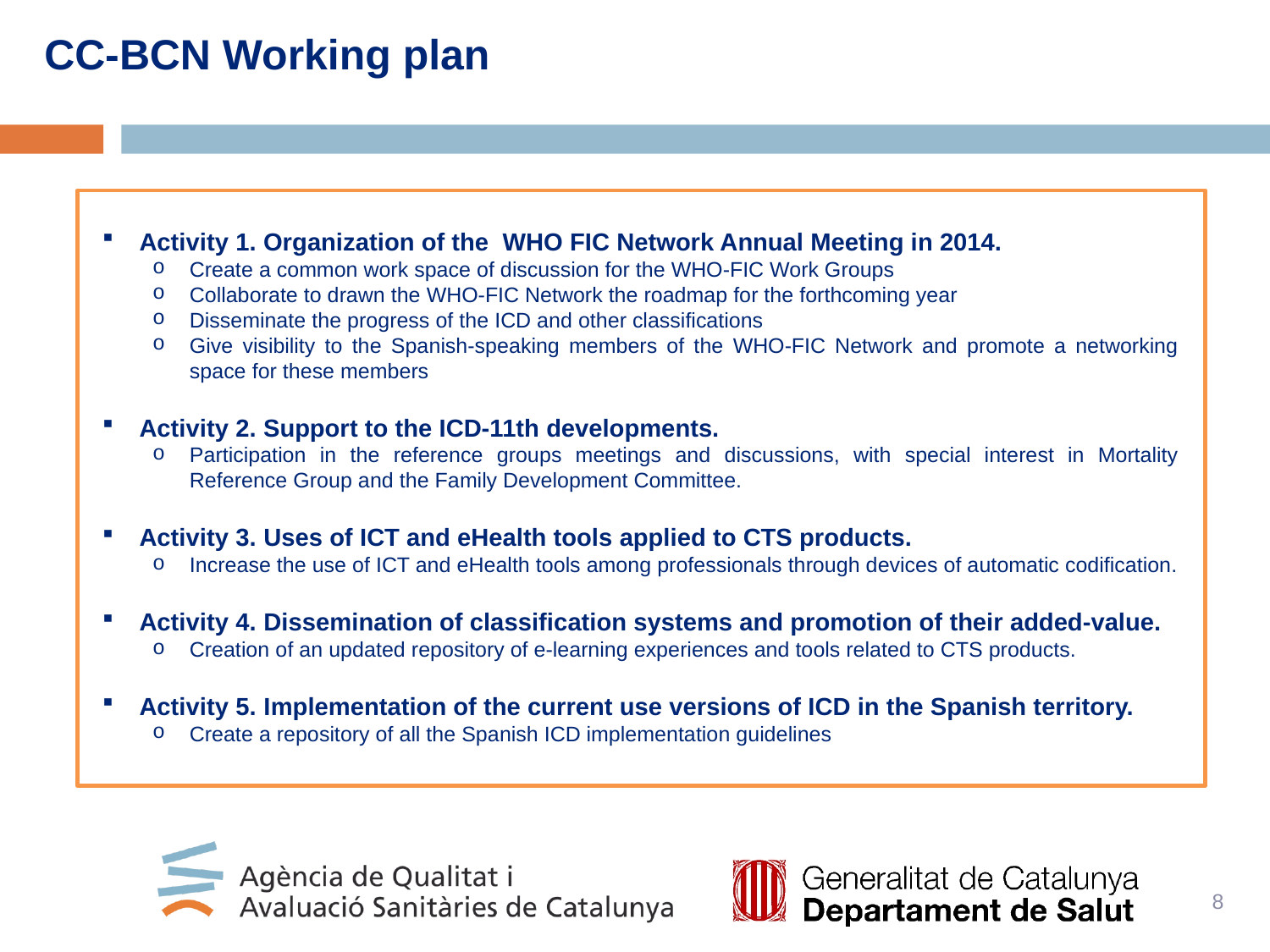

CC-BCN Working plan

Activity 1. Organization of the  WHO FIC Network Annual Meeting in 2014.
Create a common work space of discussion for the WHO-FIC Work Groups
Collaborate to drawn the WHO-FIC Network the roadmap for the forthcoming year
Disseminate the progress of the ICD and other classifications
Give visibility to the Spanish-speaking members of the WHO-FIC Network and promote a networking space for these members

Activity 2. Support to the ICD-11th developments.
Participation in the reference groups meetings and discussions, with special interest in Mortality Reference Group and the Family Development Committee.

Activity 3. Uses of ICT and eHealth tools applied to CTS products.
Increase the use of ICT and eHealth tools among professionals through devices of automatic codification.

Activity 4. Dissemination of classification systems and promotion of their added-value.
Creation of an updated repository of e-learning experiences and tools related to CTS products.

Activity 5. Implementation of the current use versions of ICD in the Spanish territory.
Create a repository of all the Spanish ICD implementation guidelines

8